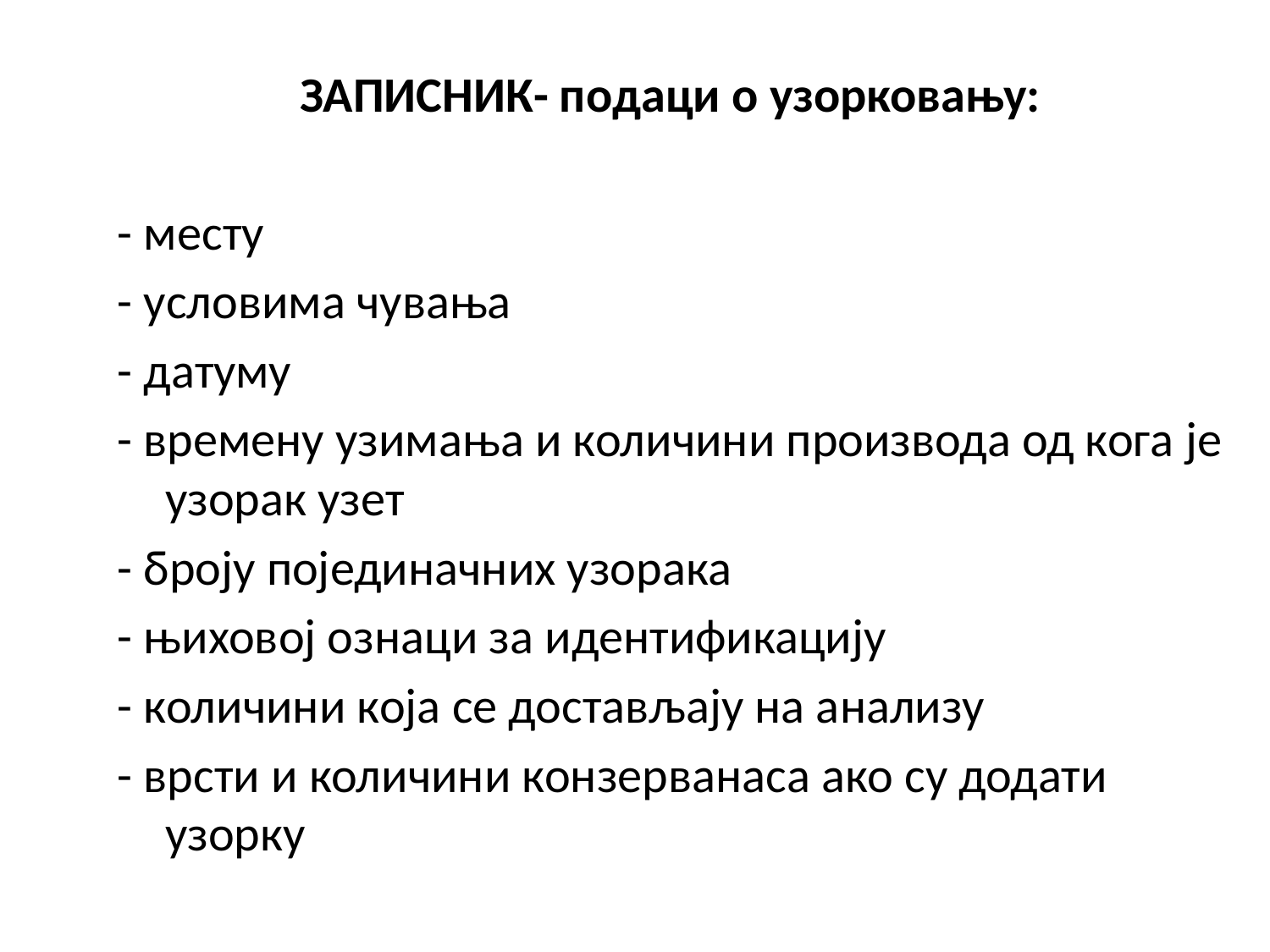

ЗАПИСНИК- подаци о узорковању:

- месту
- условима чувања
- датуму
- времену узимања и количини производа од кога је узорак узет
- броју појединачних узорака
- њиховој ознаци за идентификацију
- количини која се достављају на анализу
- врсти и количини конзерванаса ако су додати узорку